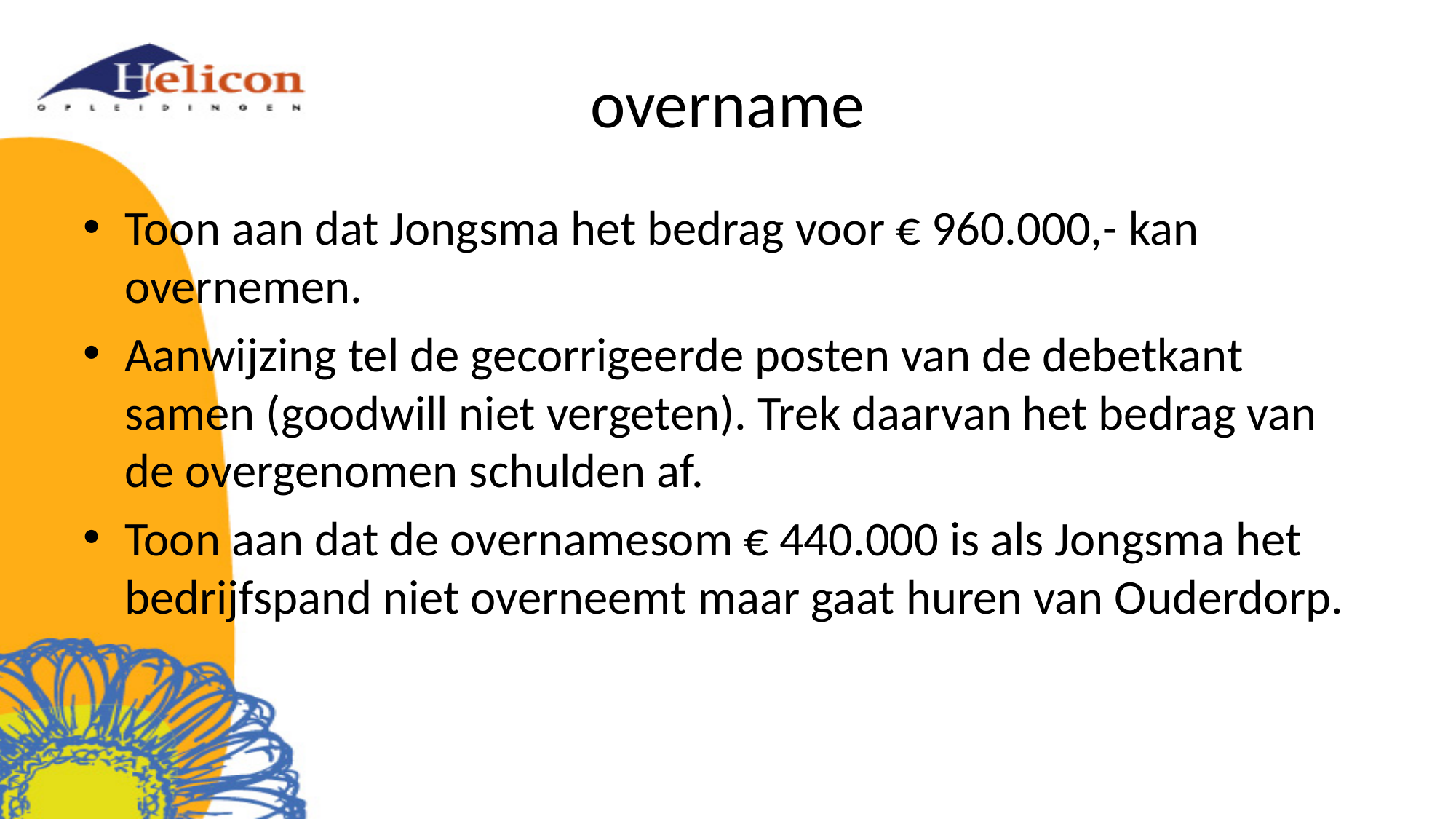

# overname
Toon aan dat Jongsma het bedrag voor € 960.000,- kan overnemen.
Aanwijzing tel de gecorrigeerde posten van de debetkant samen (goodwill niet vergeten). Trek daarvan het bedrag van de overgenomen schulden af.
Toon aan dat de overnamesom € 440.000 is als Jongsma het bedrijfspand niet overneemt maar gaat huren van Ouderdorp.